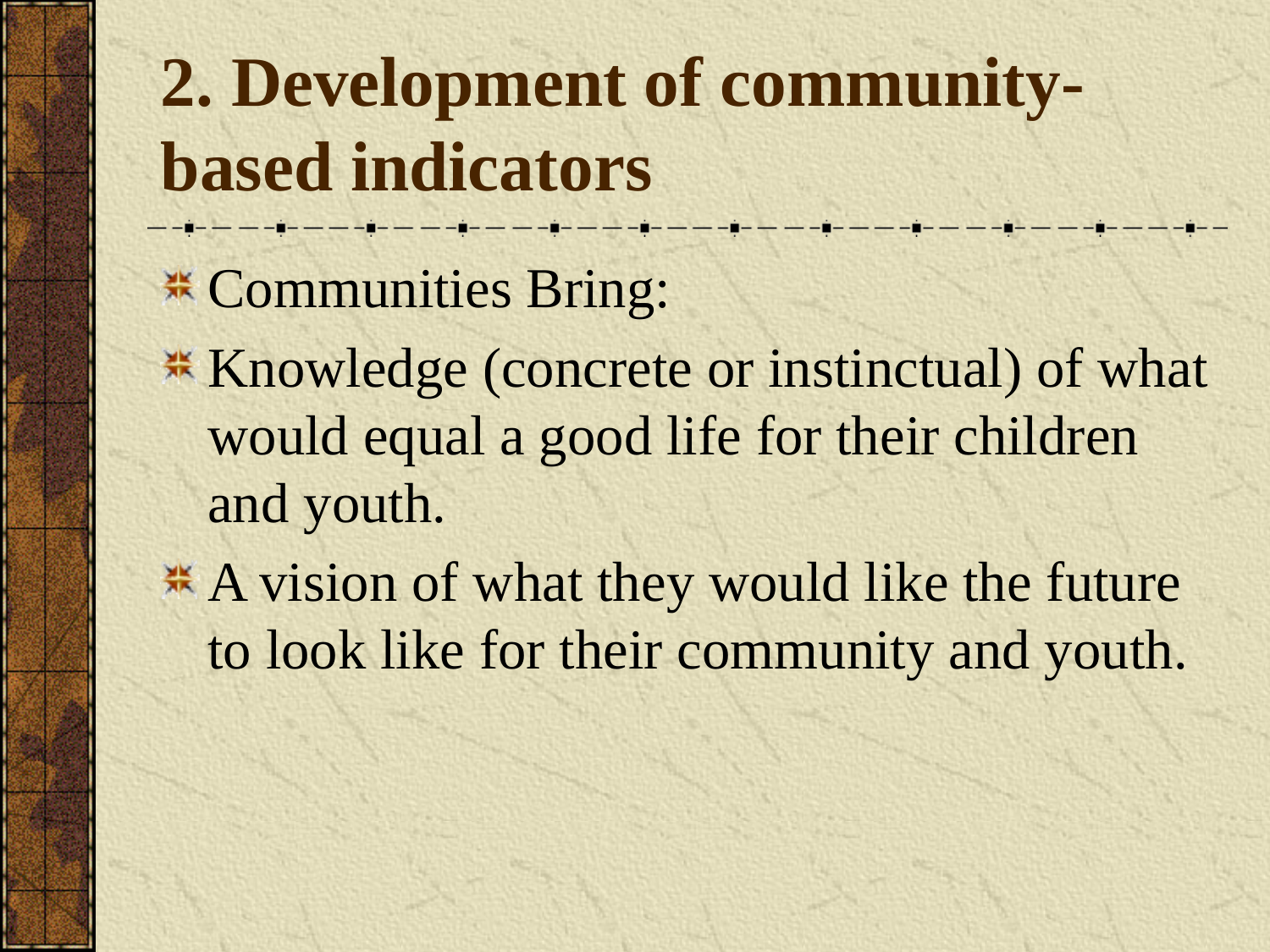

# 2. Development of community-based indicators
Communities Bring:
Knowledge (concrete or instinctual) of what would equal a good life for their children and youth.
A vision of what they would like the future to look like for their community and youth.